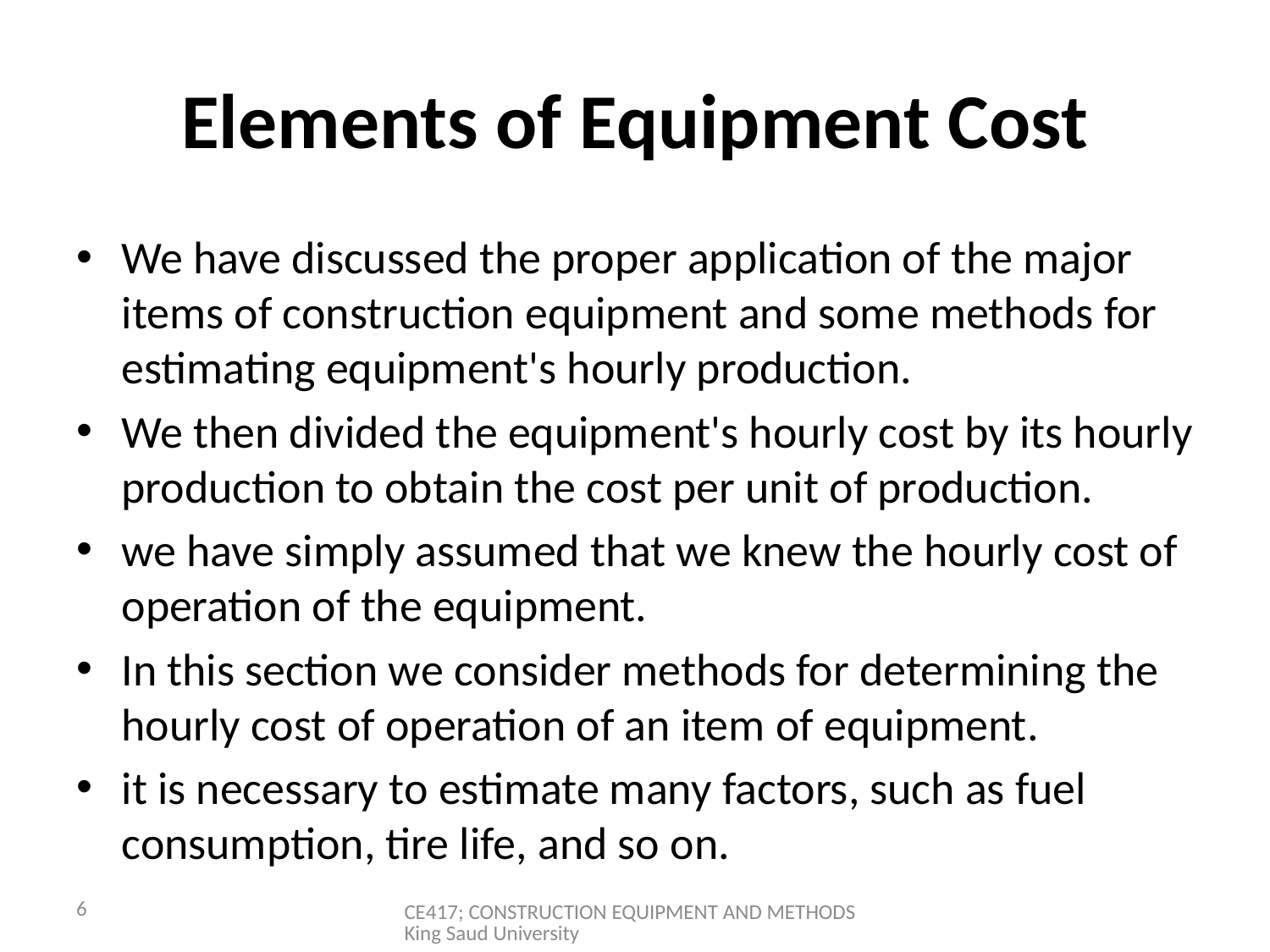

# Elements of Equipment Cost
We have discussed the proper application of the major items of construction equipment and some methods for estimating equipment's hourly production.
We then divided the equipment's hourly cost by its hourly production to obtain the cost per unit of production.
we have simply assumed that we knew the hourly cost of operation of the equipment.
In this section we consider methods for determining the hourly cost of operation of an item of equipment.
it is necessary to estimate many factors, such as fuel consumption, tire life, and so on.
6
CE417; CONSTRUCTION EQUIPMENT AND METHODS King Saud University